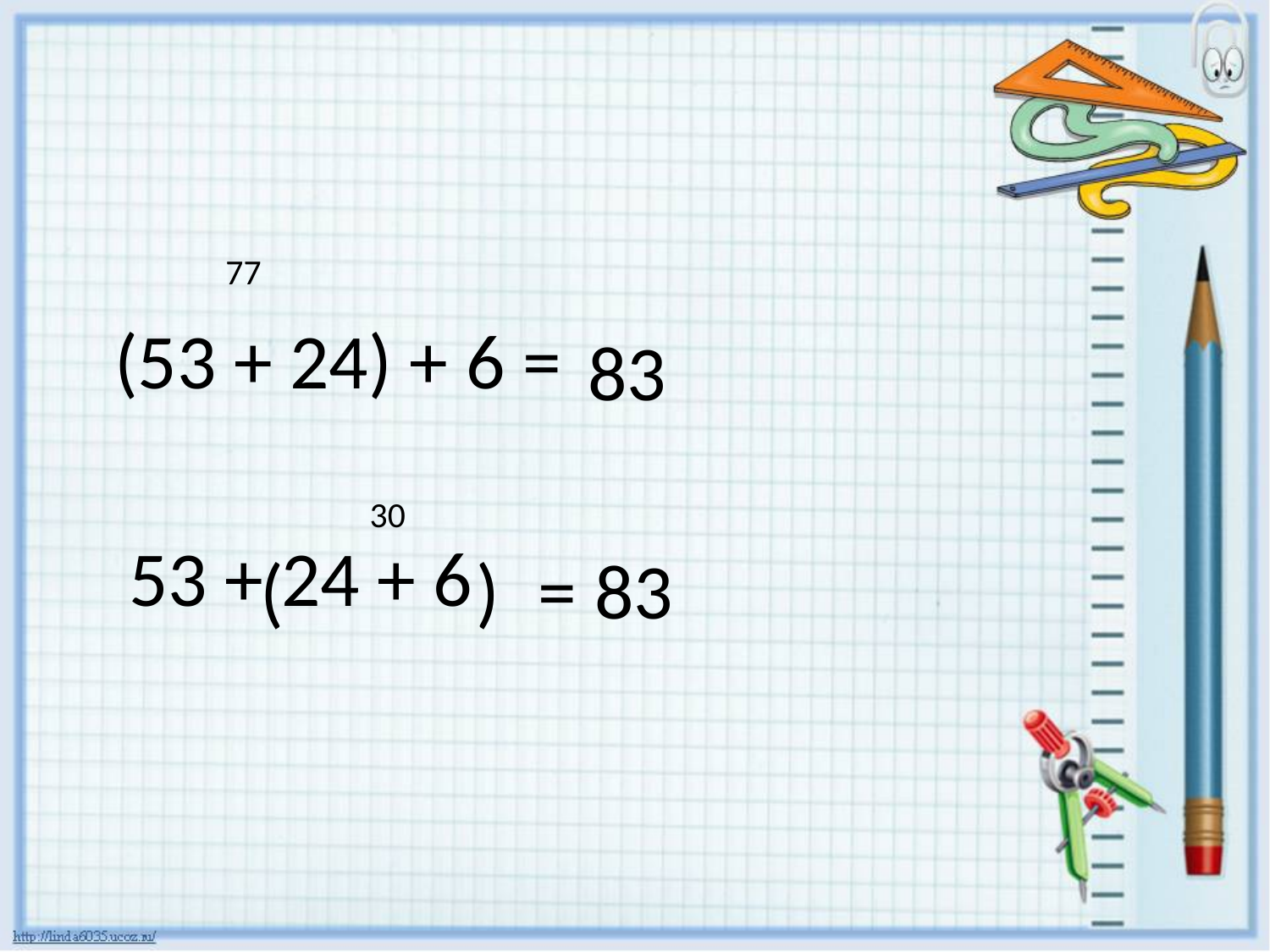

#
            77
   (53 + 24) + 6 =

   53 + 24 + 6
83
30
(           )
= 83